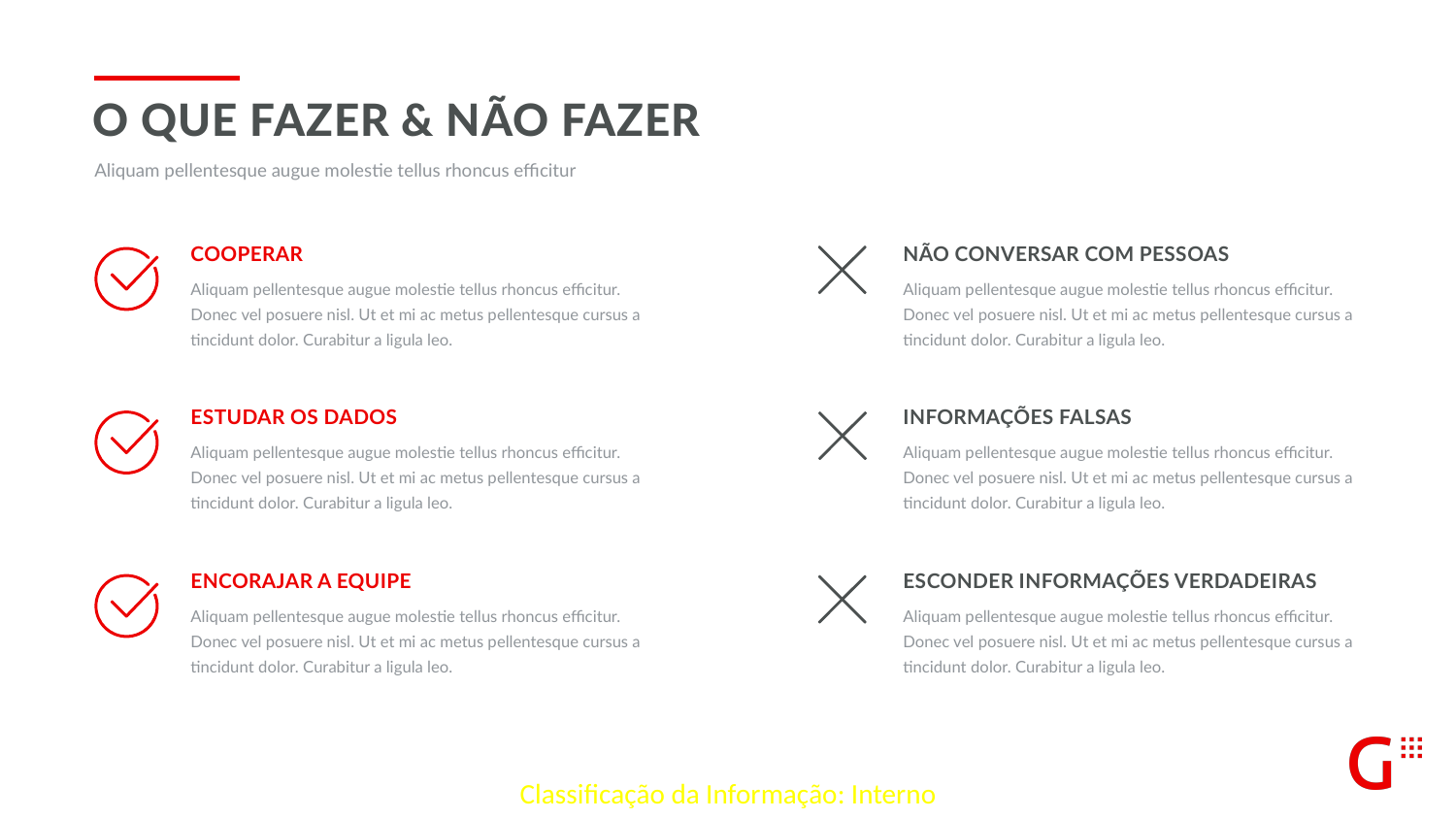

O QUE FAZER & NÃO FAZER
Aliquam pellentesque augue molestie tellus rhoncus efficitur
COOPERAR
Aliquam pellentesque augue molestie tellus rhoncus efficitur. Donec vel posuere nisl. Ut et mi ac metus pellentesque cursus a tincidunt dolor. Curabitur a ligula leo.
ESTUDAR OS DADOS
Aliquam pellentesque augue molestie tellus rhoncus efficitur. Donec vel posuere nisl. Ut et mi ac metus pellentesque cursus a tincidunt dolor. Curabitur a ligula leo.
ENCORAJAR A EQUIPE
Aliquam pellentesque augue molestie tellus rhoncus efficitur. Donec vel posuere nisl. Ut et mi ac metus pellentesque cursus a tincidunt dolor. Curabitur a ligula leo.
NÃO CONVERSAR COM PESSOAS
Aliquam pellentesque augue molestie tellus rhoncus efficitur. Donec vel posuere nisl. Ut et mi ac metus pellentesque cursus a tincidunt dolor. Curabitur a ligula leo.
INFORMAÇÕES FALSAS
Aliquam pellentesque augue molestie tellus rhoncus efficitur. Donec vel posuere nisl. Ut et mi ac metus pellentesque cursus a tincidunt dolor. Curabitur a ligula leo.
ESCONDER INFORMAÇÕES VERDADEIRAS
Aliquam pellentesque augue molestie tellus rhoncus efficitur. Donec vel posuere nisl. Ut et mi ac metus pellentesque cursus a tincidunt dolor. Curabitur a ligula leo.